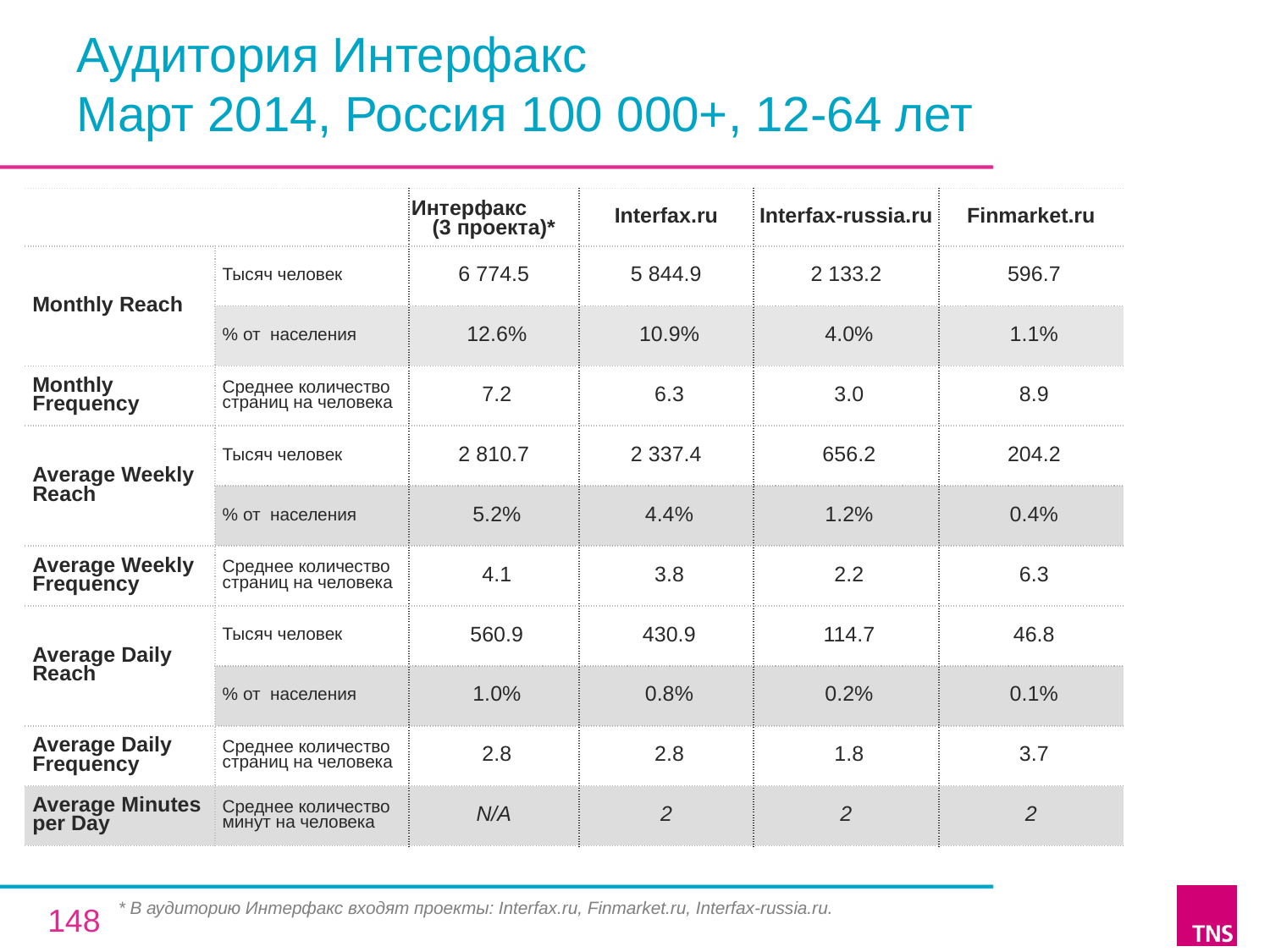

# Аудитория Интерфакс Март 2014, Россия 100 000+, 12-64 лет
|  |  | Интерфакс (3 проекта)\* | Interfax.ru | Interfax-russia.ru | Finmarket.ru |
| --- | --- | --- | --- | --- | --- |
| Monthly Reach | Тысяч человек | 6 774.5 | 5 844.9 | 2 133.2 | 596.7 |
|  | % от населения | 12.6% | 10.9% | 4.0% | 1.1% |
| Monthly Frequency | Среднее количество страниц на человека | 7.2 | 6.3 | 3.0 | 8.9 |
| Average Weekly Reach | Тысяч человек | 2 810.7 | 2 337.4 | 656.2 | 204.2 |
|  | % от населения | 5.2% | 4.4% | 1.2% | 0.4% |
| Average Weekly Frequency | Среднее количество страниц на человека | 4.1 | 3.8 | 2.2 | 6.3 |
| Average Daily Reach | Тысяч человек | 560.9 | 430.9 | 114.7 | 46.8 |
|  | % от населения | 1.0% | 0.8% | 0.2% | 0.1% |
| Average Daily Frequency | Среднее количество страниц на человека | 2.8 | 2.8 | 1.8 | 3.7 |
| Average Minutes per Day | Среднее количество минут на человека | N/A | 2 | 2 | 2 |
* В аудиторию Интерфакс входят проекты: Interfax.ru, Finmarket.ru, Interfax-russia.ru.
148